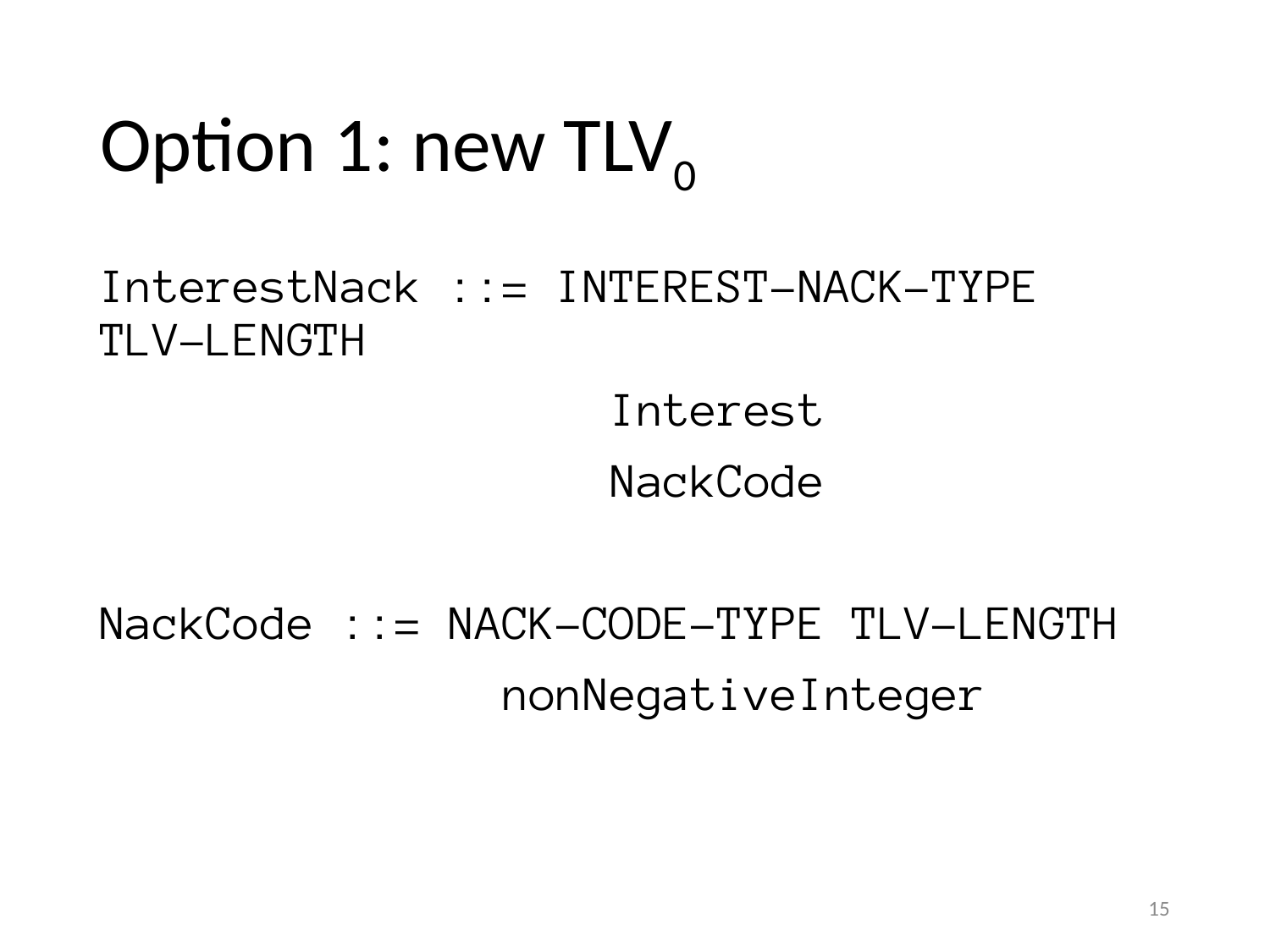

# Option 1: new TLV0
InterestNack ::= INTEREST-NACK-TYPE TLV-LENGTH
                   Interest
                   NackCode

NackCode ::= NACK-CODE-TYPE TLV-LENGTH
               nonNegativeInteger
15